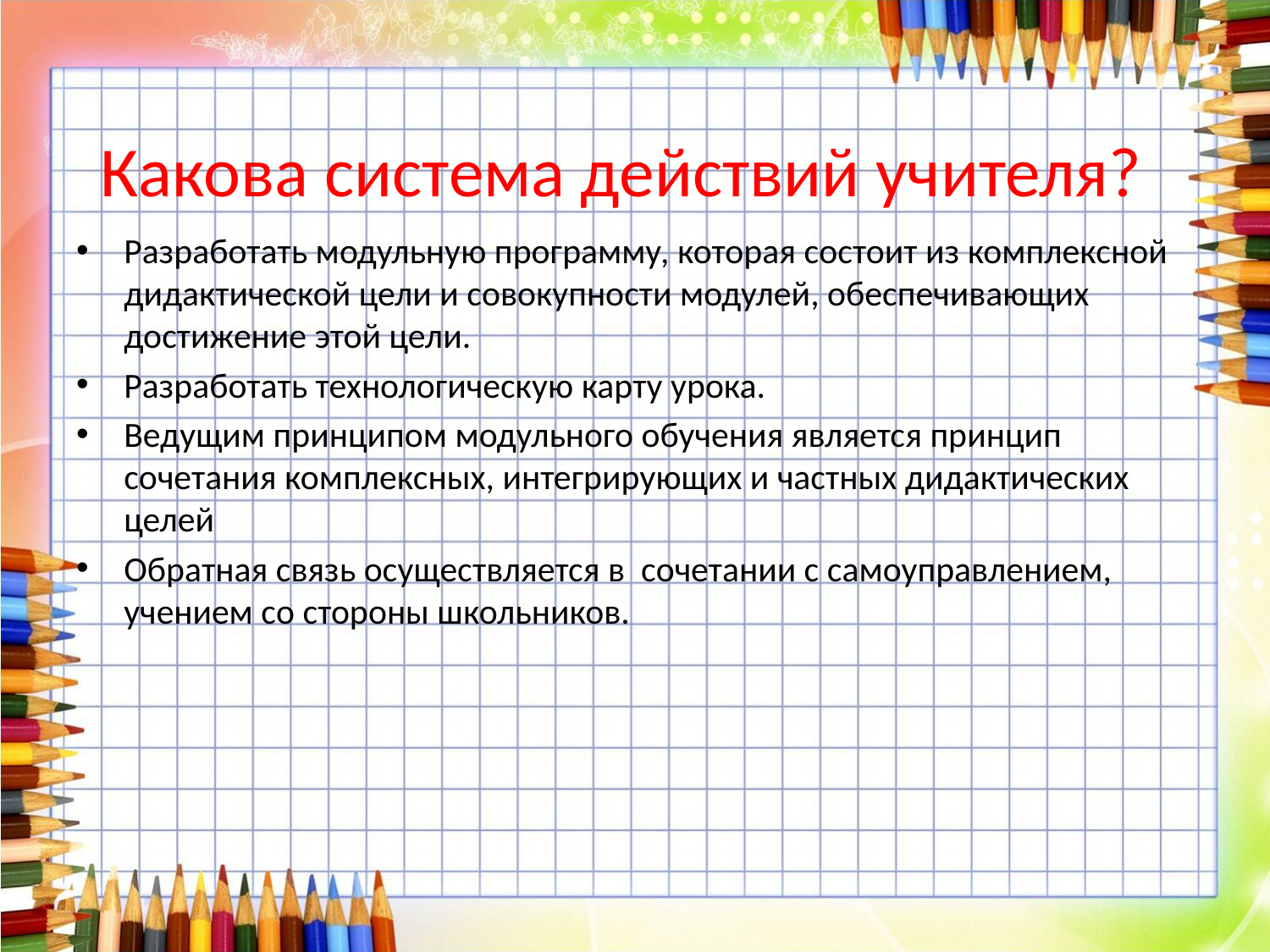

# Какова система действий учителя?
Разработать модульную программу, которая состоит из комплексной дидактической цели и совокупности модулей, обеспечивающих достижение этой цели.
Разработать технологическую карту урока.
Ведущим принципом модульного обучения является принцип сочетания комплексных, интегрирующих и частных дидактических целей
Обратная связь осуществляется в  сочетании с самоуправлением, учением со стороны школьников.